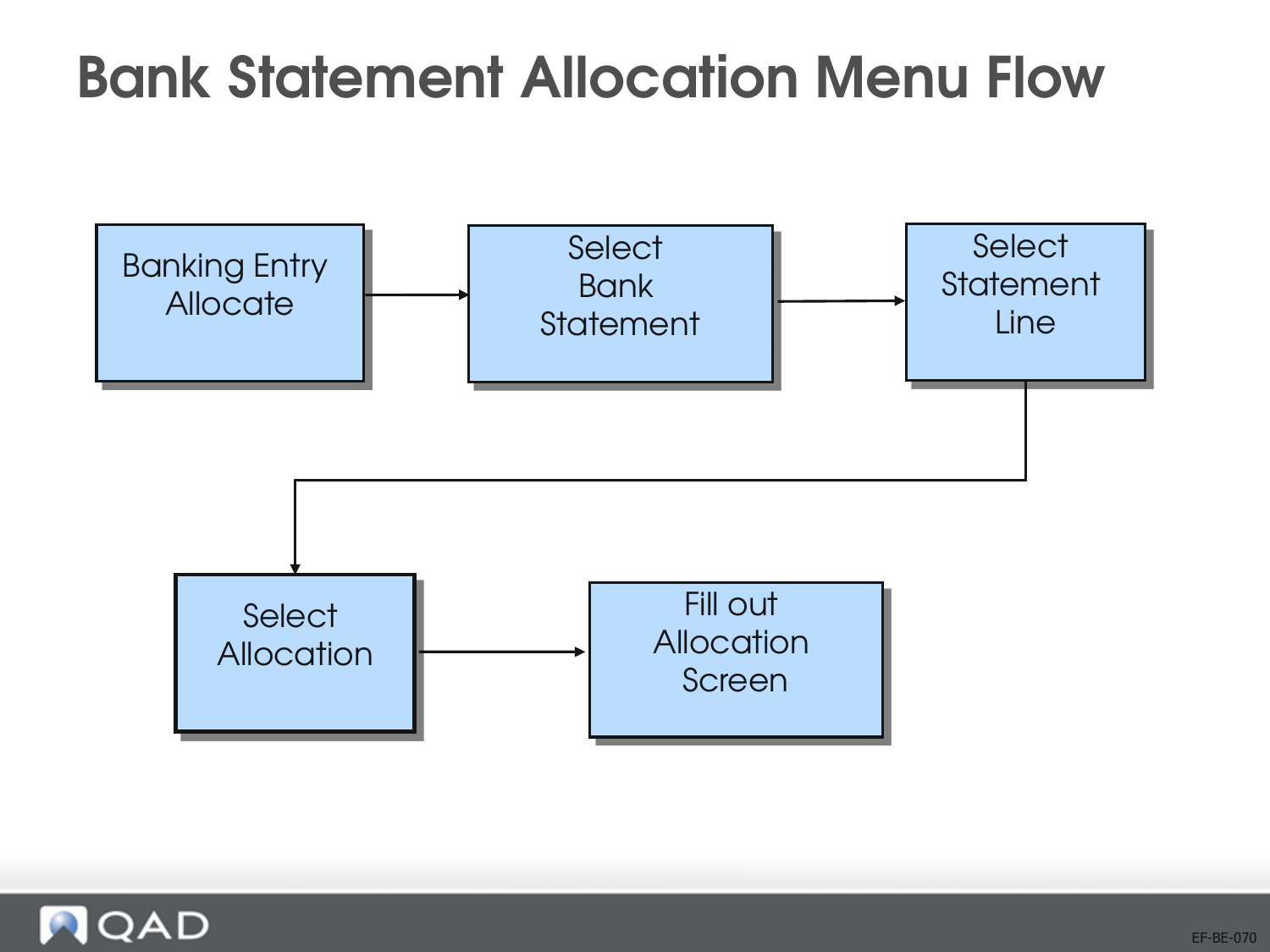

# Bank Statement Allocation Menu Flow
Select
Statement
Line

Banking Entry
Allocate

Select
Bank
Statement

Select
Allocation

Fill out
Allocation
Screen

EF-BE-070